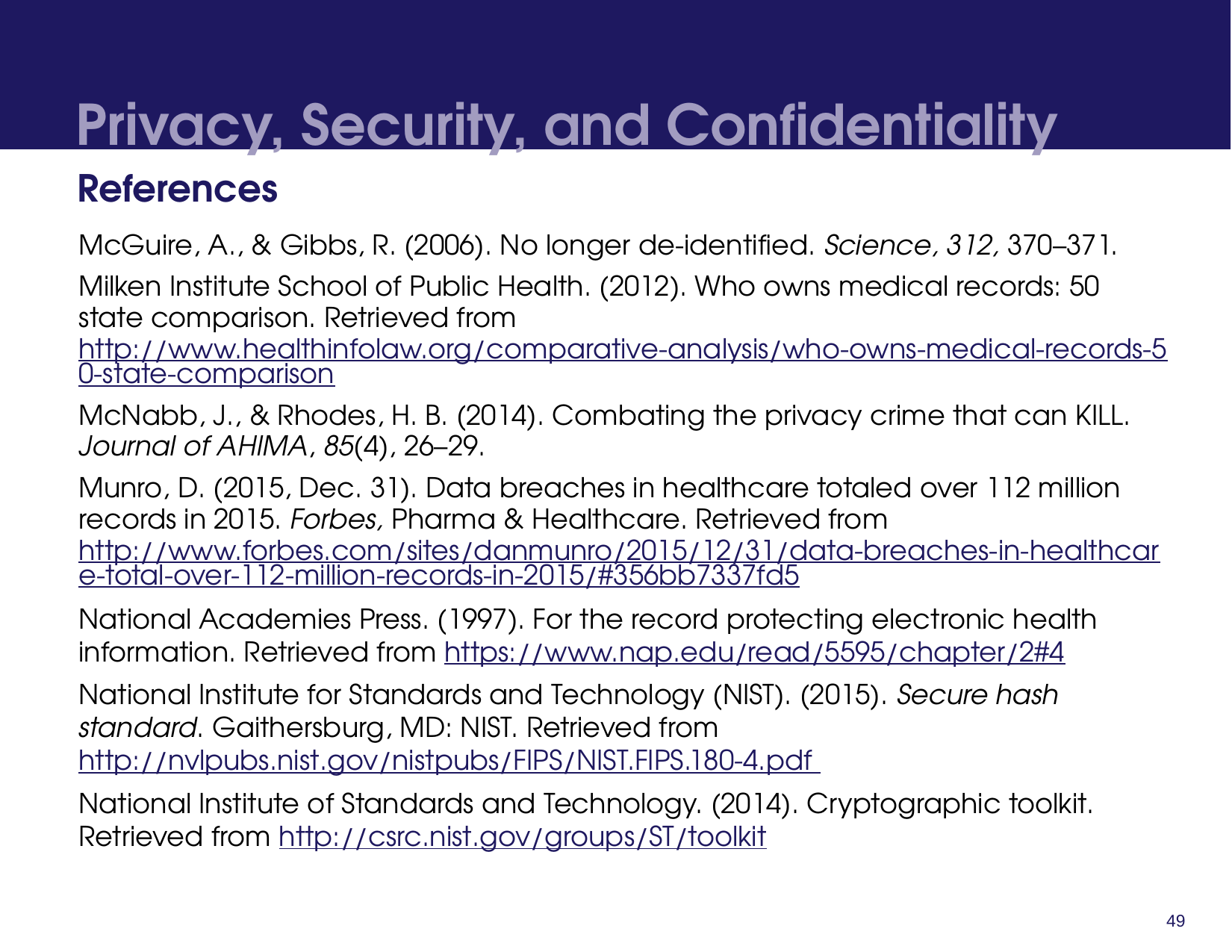

# Privacy, Security, and Confidentiality
References
McGuire, A., & Gibbs, R. (2006). No longer de-identified. Science, 312, 370–371.
Milken Institute School of Public Health. (2012). Who owns medical records: 50 state comparison. Retrieved from http://www.healthinfolaw.org/comparative-analysis/who-owns-medical-records-50-state-comparison
McNabb, J., & Rhodes, H. B. (2014). Combating the privacy crime that can KILL. Journal of AHIMA, 85(4), 26–29.
Munro, D. (2015, Dec. 31). Data breaches in healthcare totaled over 112 million records in 2015. Forbes, Pharma & Healthcare. Retrieved from http://www.forbes.com/sites/danmunro/2015/12/31/data-breaches-in-healthcare-total-over-112-million-records-in-2015/#356bb7337fd5
National Academies Press. (1997). For the record protecting electronic health information. Retrieved from https://www.nap.edu/read/5595/chapter/2#4
National Institute for Standards and Technology (NIST). (2015). Secure hash standard. Gaithersburg, MD: NIST. Retrieved from http://nvlpubs.nist.gov/nistpubs/FIPS/NIST.FIPS.180-4.pdf
National Institute of Standards and Technology. (2014). Cryptographic toolkit. Retrieved from http://csrc.nist.gov/groups/ST/toolkit
49